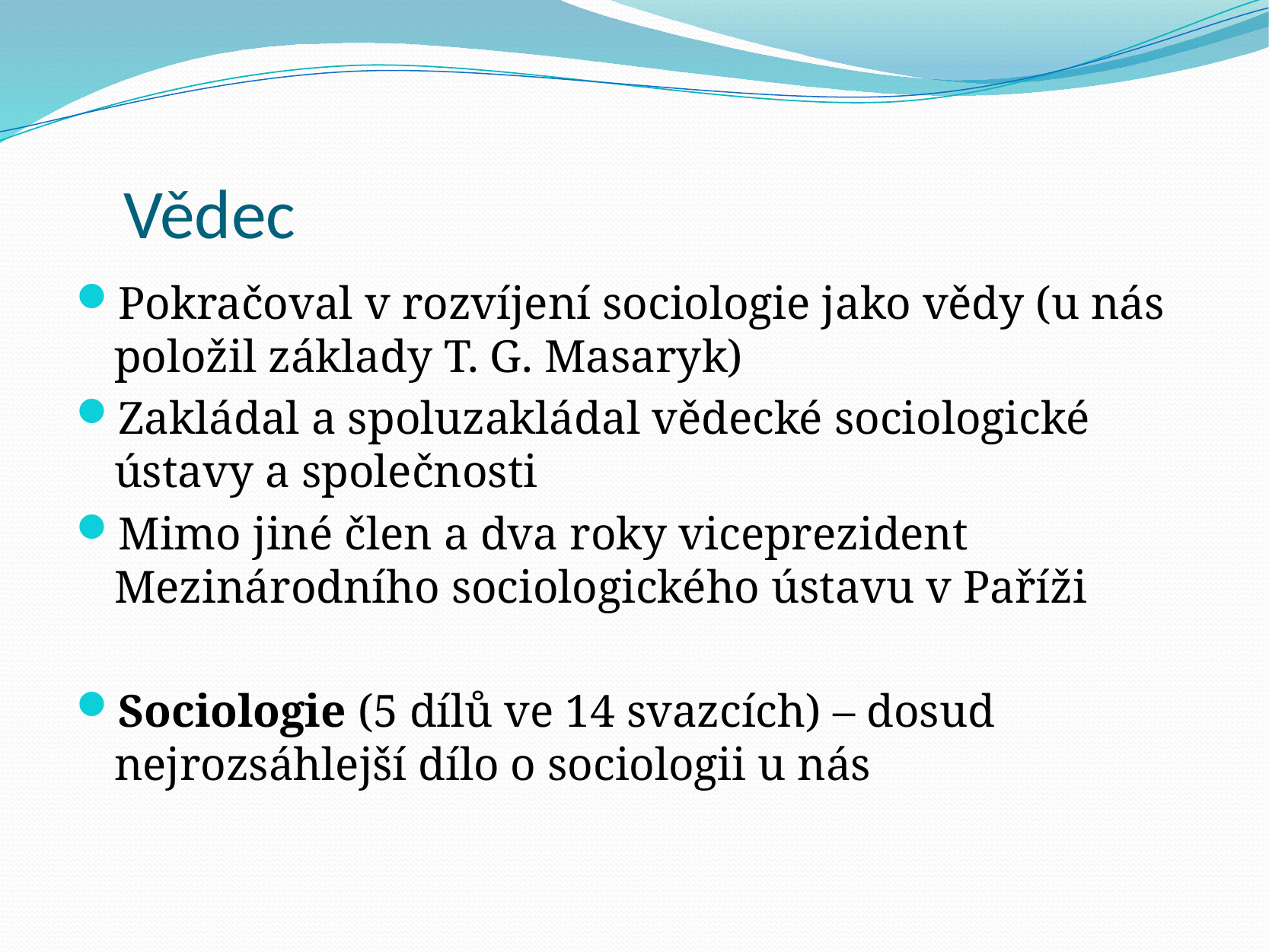

# Vědec
Pokračoval v rozvíjení sociologie jako vědy (u nás položil základy T. G. Masaryk)
Zakládal a spoluzakládal vědecké sociologické ústavy a společnosti
Mimo jiné člen a dva roky viceprezident Mezinárodního sociologického ústavu v Paříži

Sociologie (5 dílů ve 14 svazcích) – dosud nejrozsáhlejší dílo o sociologii u nás